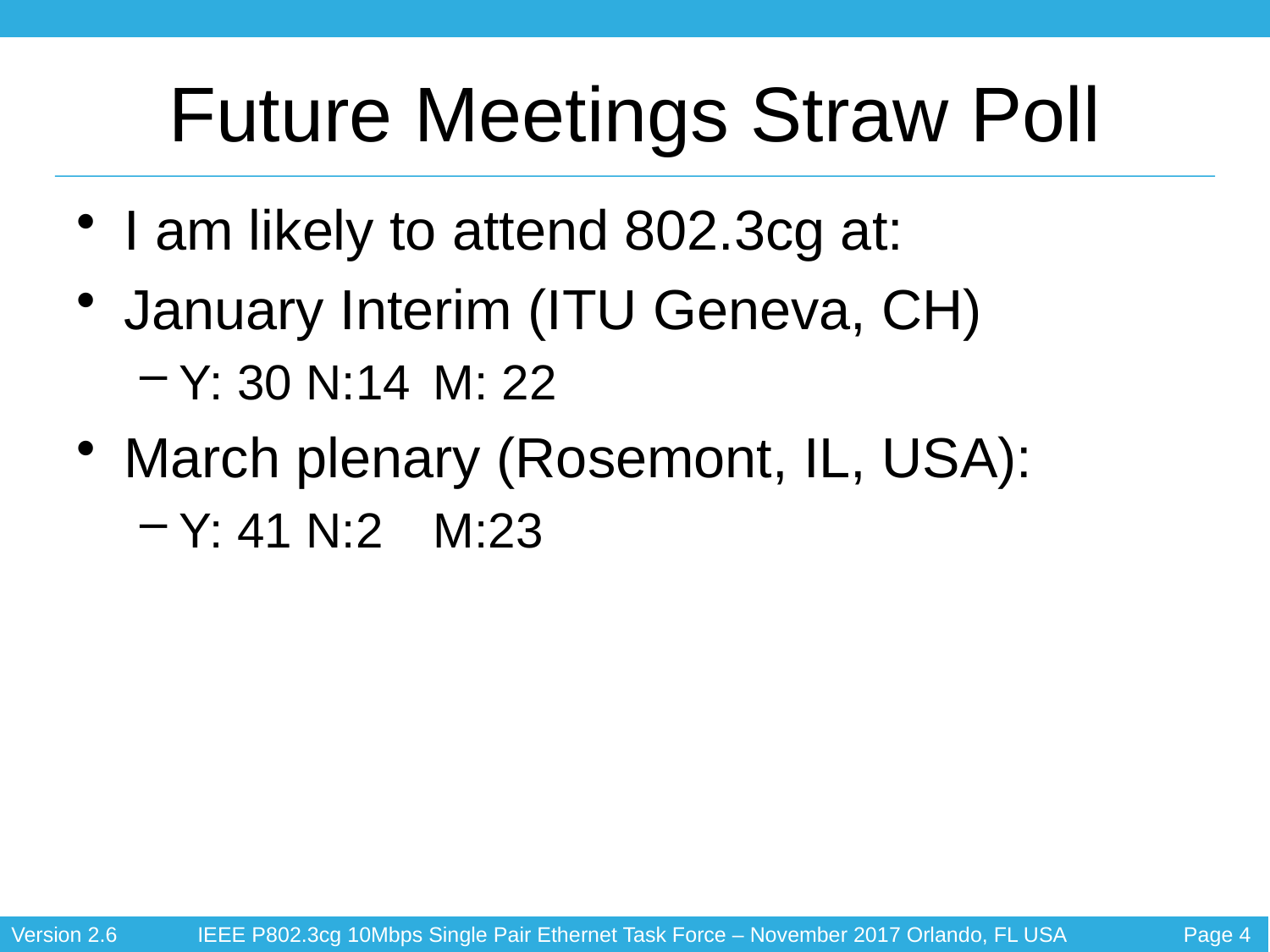

# Future Meetings Straw Poll
I am likely to attend 802.3cg at:
January Interim (ITU Geneva, CH)
Y: 30	N:14 	M: 22
March plenary (Rosemont, IL, USA):
Y: 41	N:2 	M:23